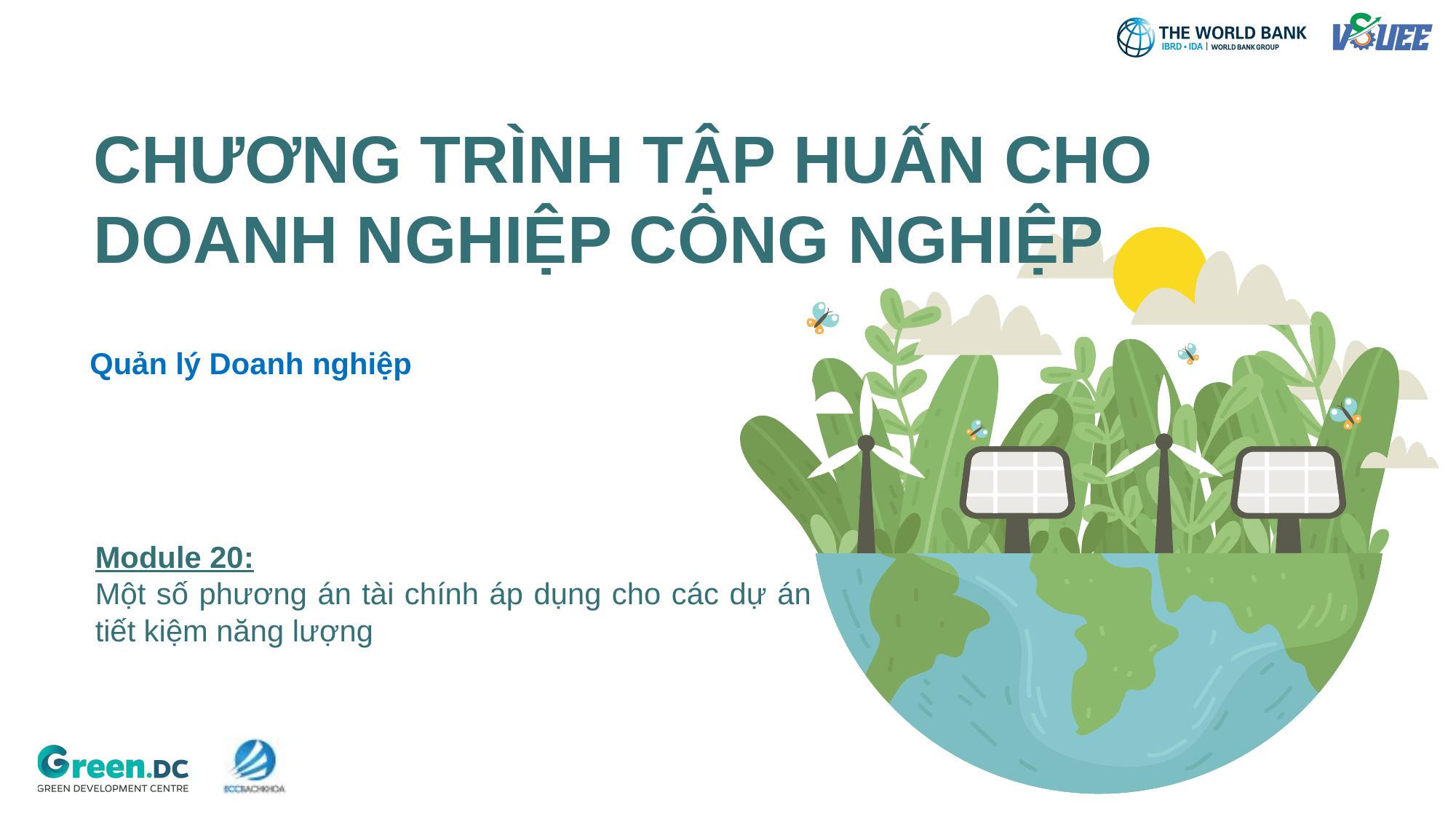

# CHƯƠNG TRÌNH TẬP HUẤN CHO DOANH NGHIỆP CÔNG NGHIỆP

Quản lý Doanh nghiệp
Module 20:
Một số phương án tài chính áp dụng cho các dự án tiết kiệm năng lượng